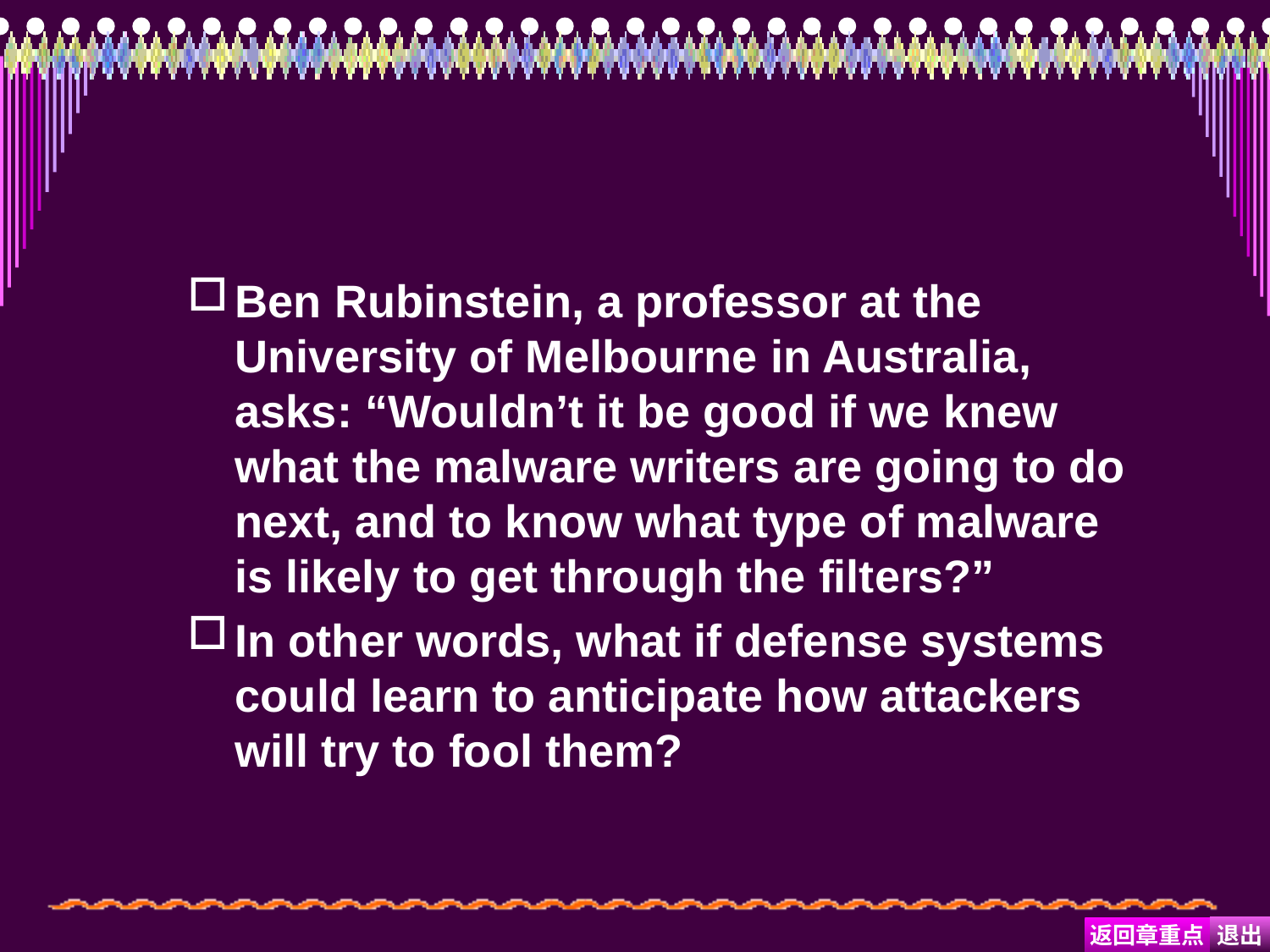

#
Ben Rubinstein, a professor at the University of Melbourne in Australia, asks: “Wouldn’t it be good if we knew what the malware writers are going to do next, and to know what type of malware is likely to get through the filters?”
In other words, what if defense systems could learn to anticipate how attackers will try to fool them?